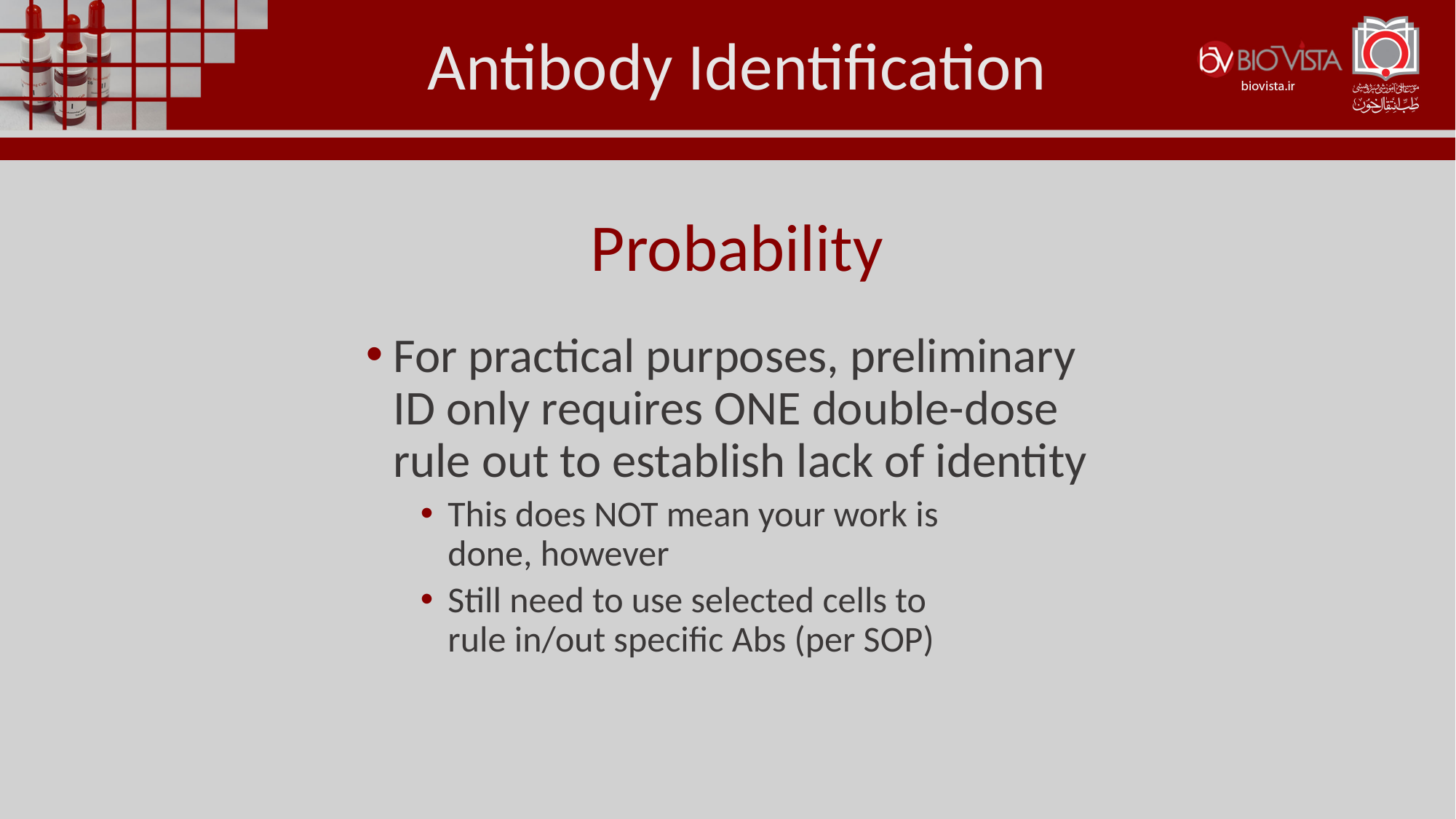

Antibody Identification
Probability
For practical purposes, preliminary
ID only requires ONE double-dose
rule out to establish lack of identity
This does NOT mean your work is
done, however
Still need to use selected cells to
rule in/out specific Abs (per SOP)